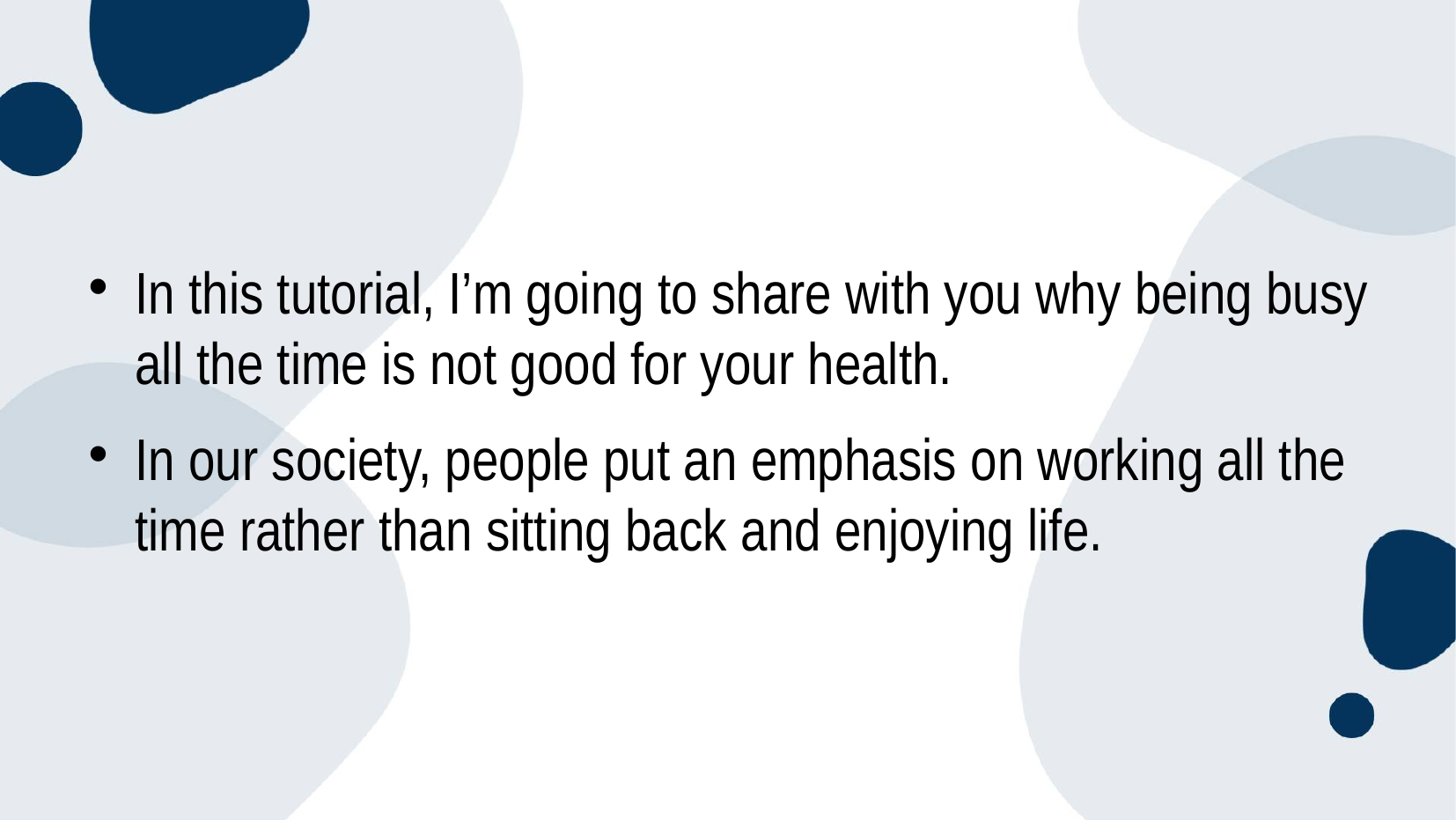

In this tutorial, I’m going to share with you why being busy all the time is not good for your health.
In our society, people put an emphasis on working all the time rather than sitting back and enjoying life.